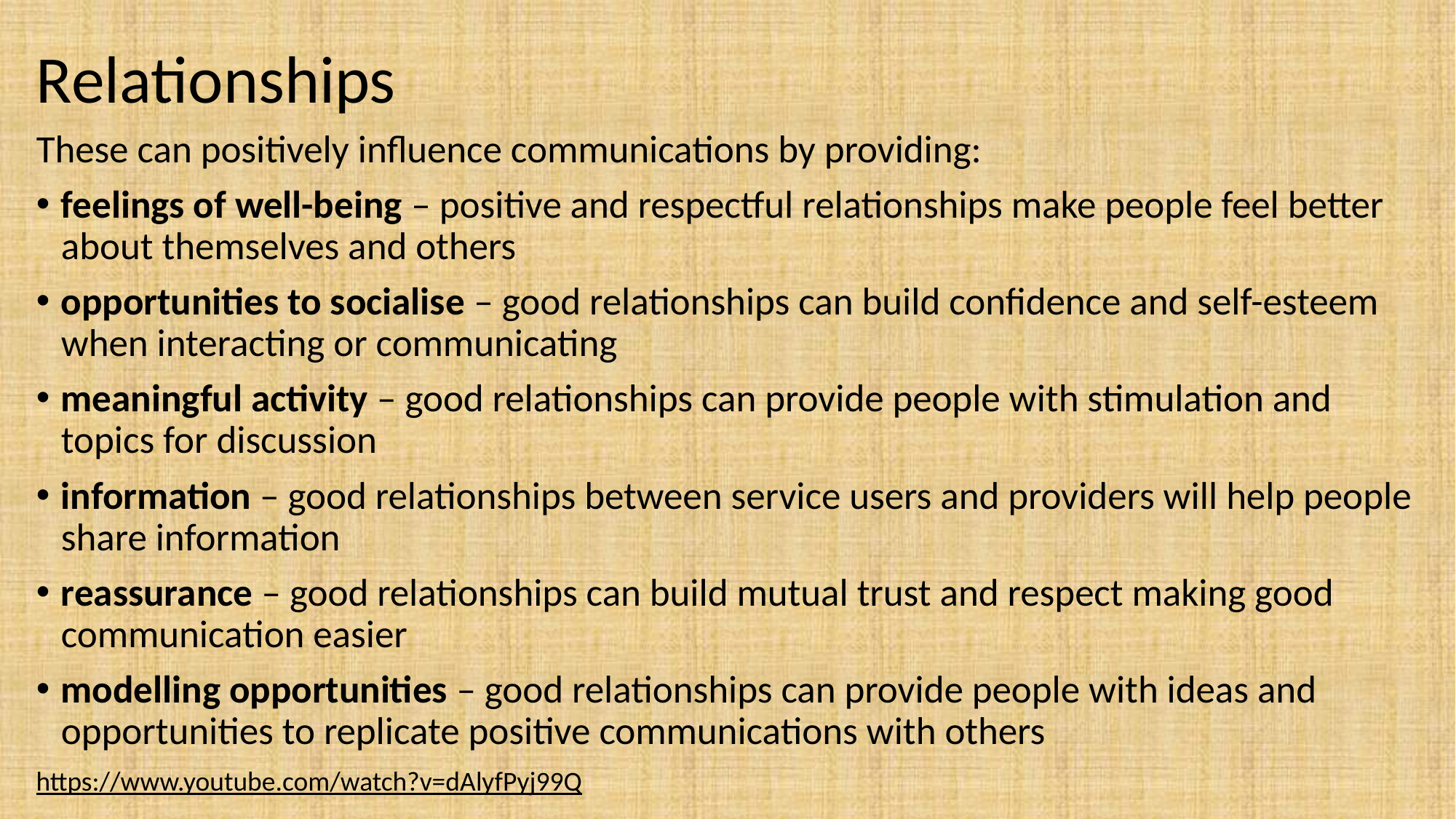

# Relationships
These can positively influence communications by providing:
feelings of well-being – positive and respectful relationships make people feel better about themselves and others
opportunities to socialise – good relationships can build confidence and self-esteem when interacting or communicating
meaningful activity – good relationships can provide people with stimulation and topics for discussion
information – good relationships between service users and providers will help people share information
reassurance – good relationships can build mutual trust and respect making good communication easier
modelling opportunities – good relationships can provide people with ideas and opportunities to replicate positive communications with others
https://www.youtube.com/watch?v=dAlyfPyj99Q